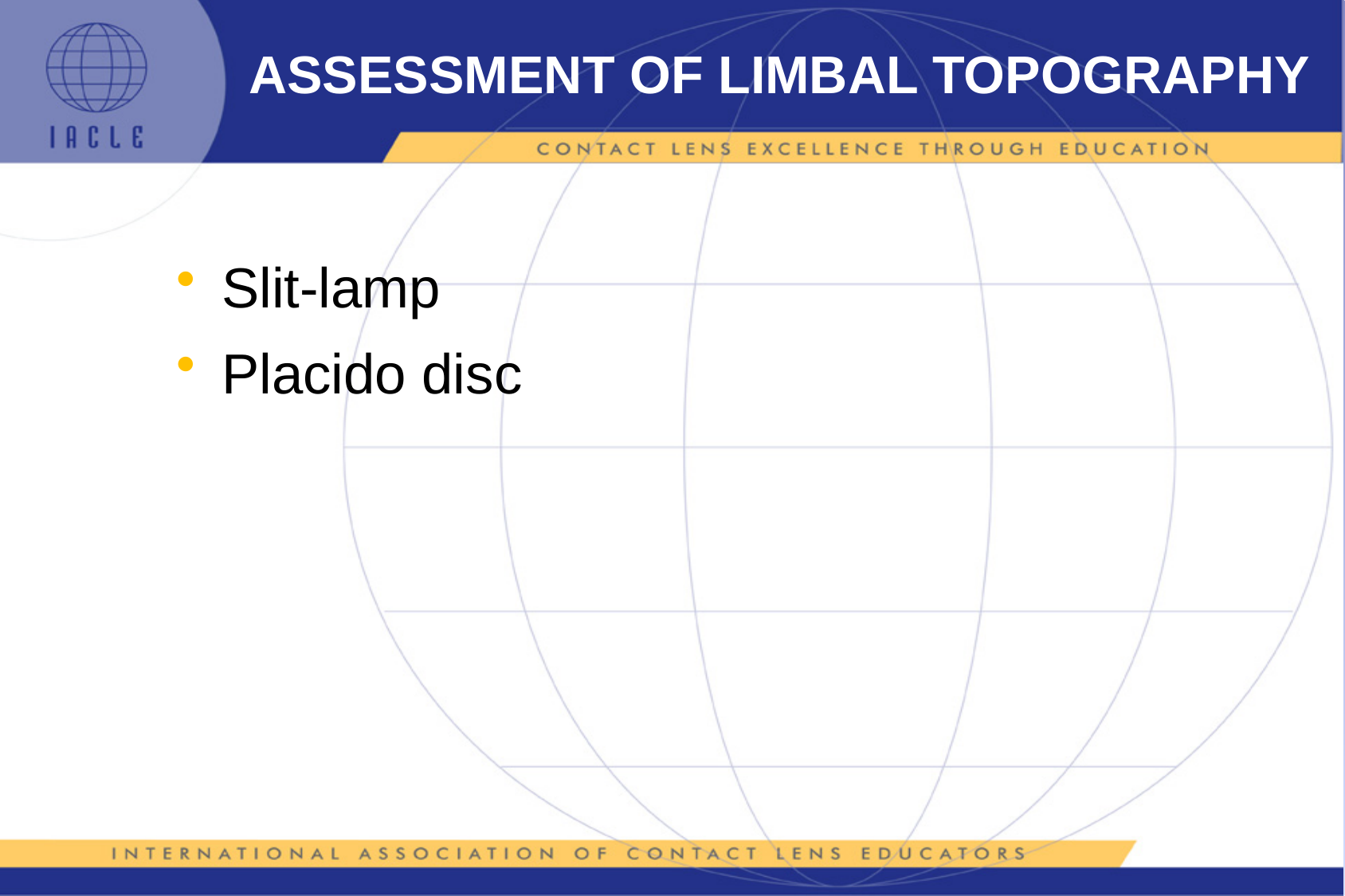

# ASSESSMENT OF LIMBAL TOPOGRAPHY
Slit-lamp
Placido disc